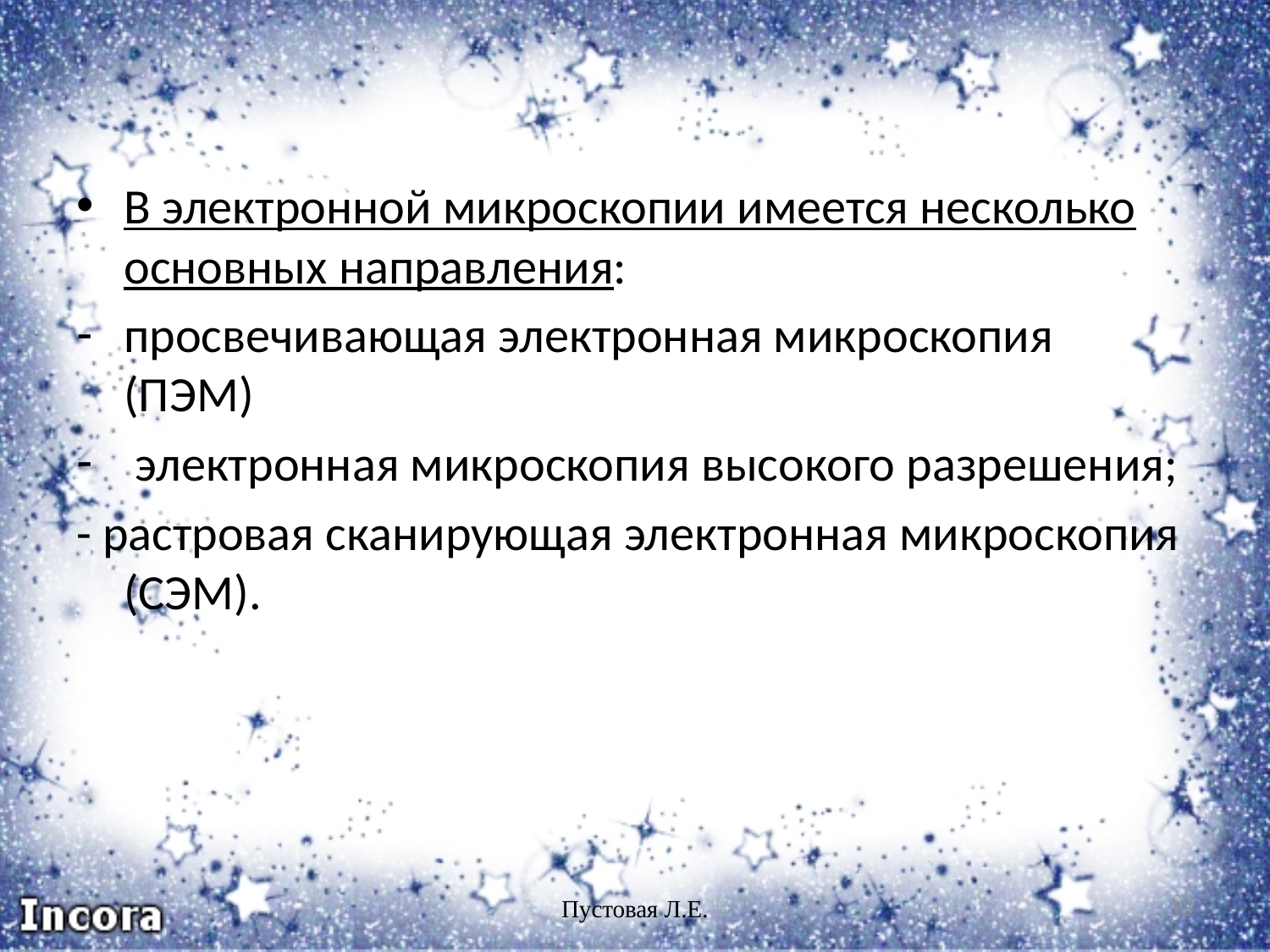

В электронной микроскопии имеется несколько основных направления:
просвечивающая электронная микроскопия (ПЭМ)
 электронная микроскопия высокого разрешения;
- растровая сканирующая электронная микроскопия (СЭМ).
Пустовая Л.Е.
15